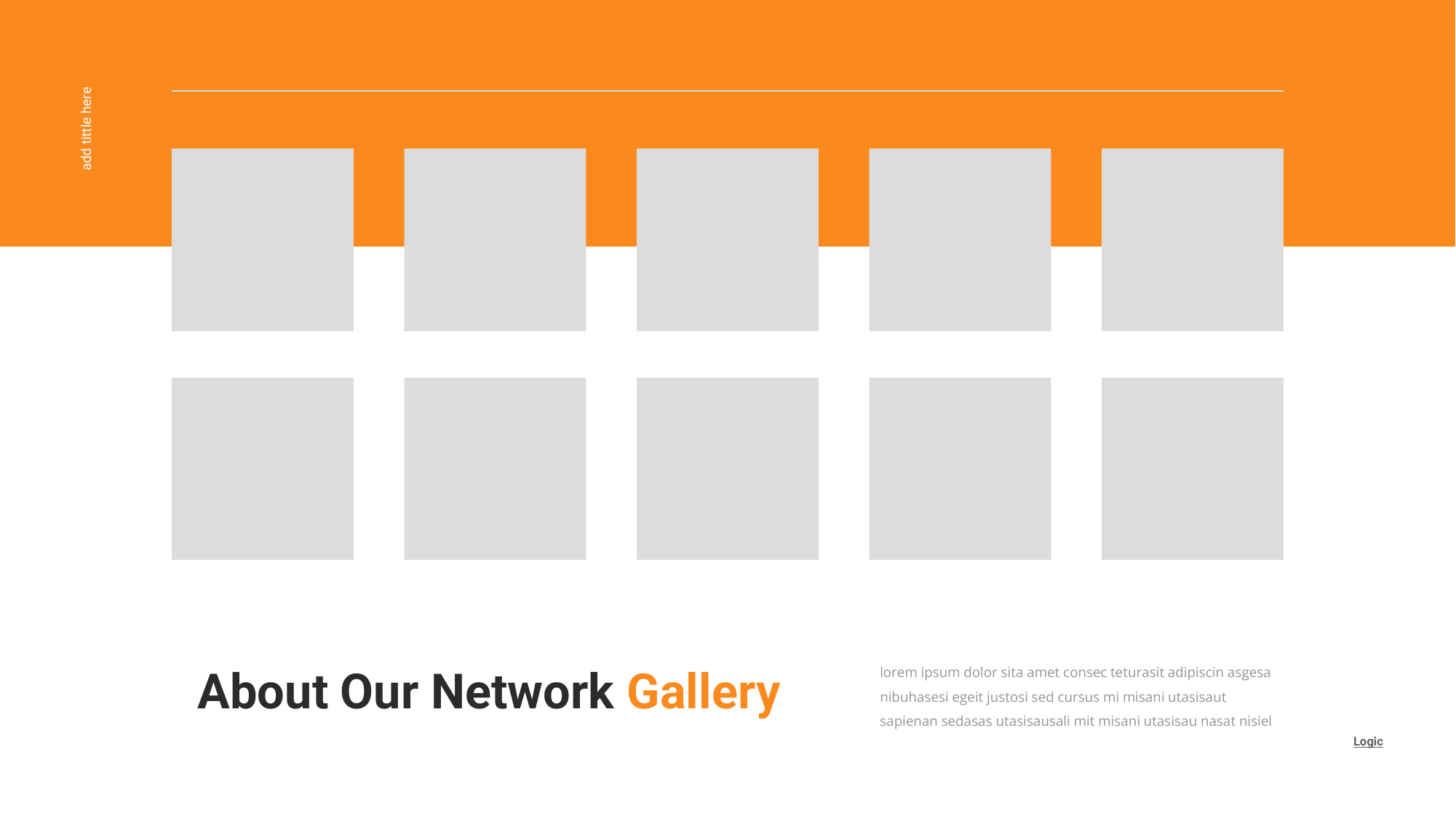

add tittle here
lorem ipsum dolor sita amet consec teturasit adipiscin asgesa nibuhasesi egeit justosi sed cursus mi misani utasisaut sapienan sedasas utasisausali mit misani utasisau nasat nisiel
About Our Network Gallery
Logic